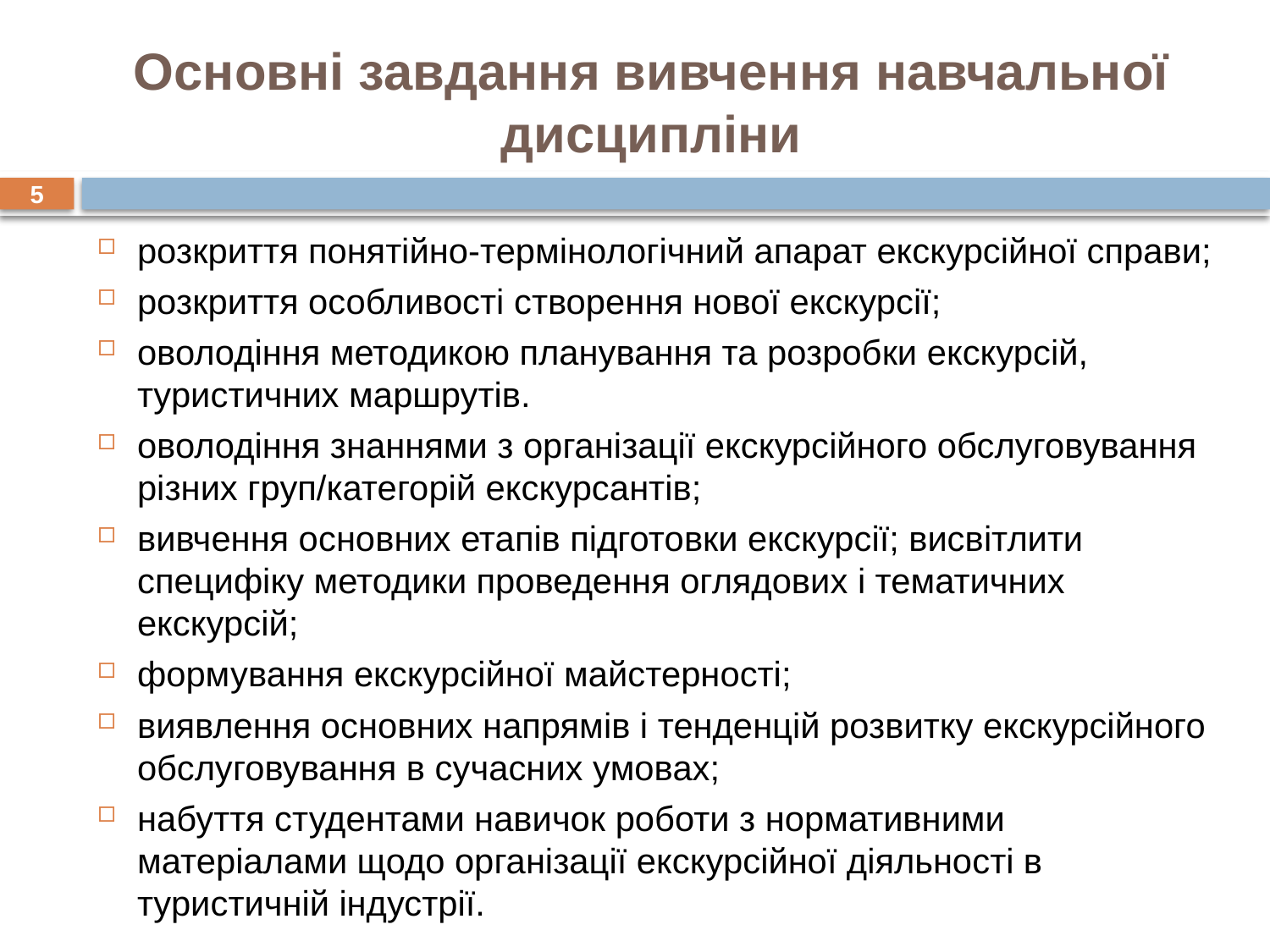

# Основні завдання вивчення навчальної дисципліни
5
розкриття понятійно-термінологічний апарат екскурсійної справи;
розкриття особливості створення нової екскурсії;
оволодіння методикою планування та розробки екскурсій, туристичних маршрутів.
оволодіння знаннями з організації екскурсійного обслуговування різних груп/категорій екскурсантів;
вивчення основних етапів підготовки екскурсії; висвітлити специфіку методики проведення оглядових і тематичних екскурсій;
формування екскурсійної майстерності;
виявлення основних напрямів і тенденцій розвитку екскурсійного обслуговування в сучасних умовах;
набуття студентами навичок роботи з нормативними матеріалами щодо організації екскурсійної діяльності в туристичній індустрії.